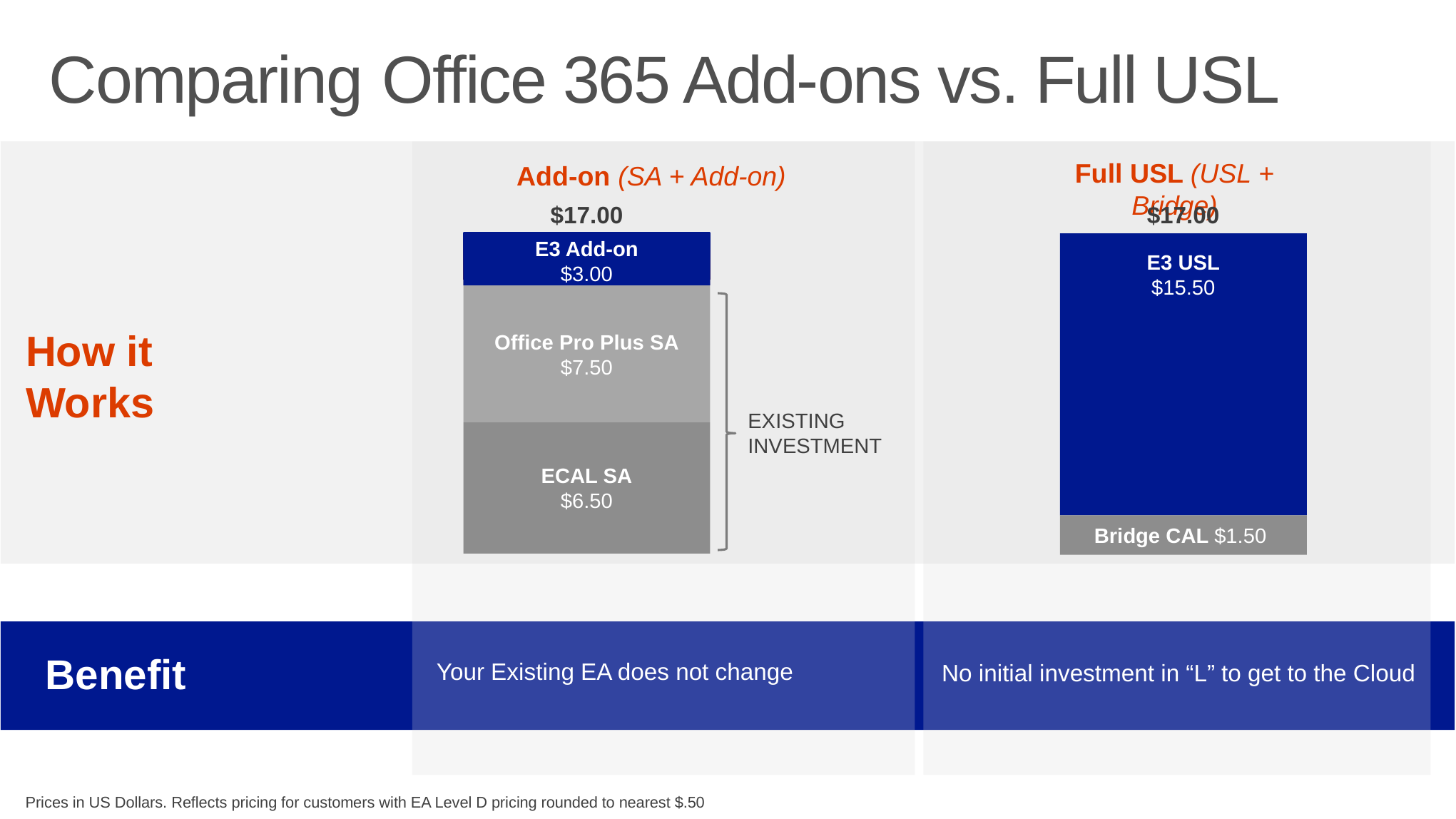

# Comparing Office 365 Add-ons vs. Full USL

How it Works
Full USL (USL + Bridge)

E3 USL
$15.50
Bridge CAL $1.50
Add-on (SA + Add-on)

E3 Add-on
$3.00

Office Pro Plus SA
$7.50
EXISTING INVESTMENT

ECAL SA
$6.50
$17.00
$17.00

Benefit
Your Existing EA does not change
No initial investment in “L” to get to the Cloud
Prices in US Dollars. Reflects pricing for customers with EA Level D pricing rounded to nearest $.50